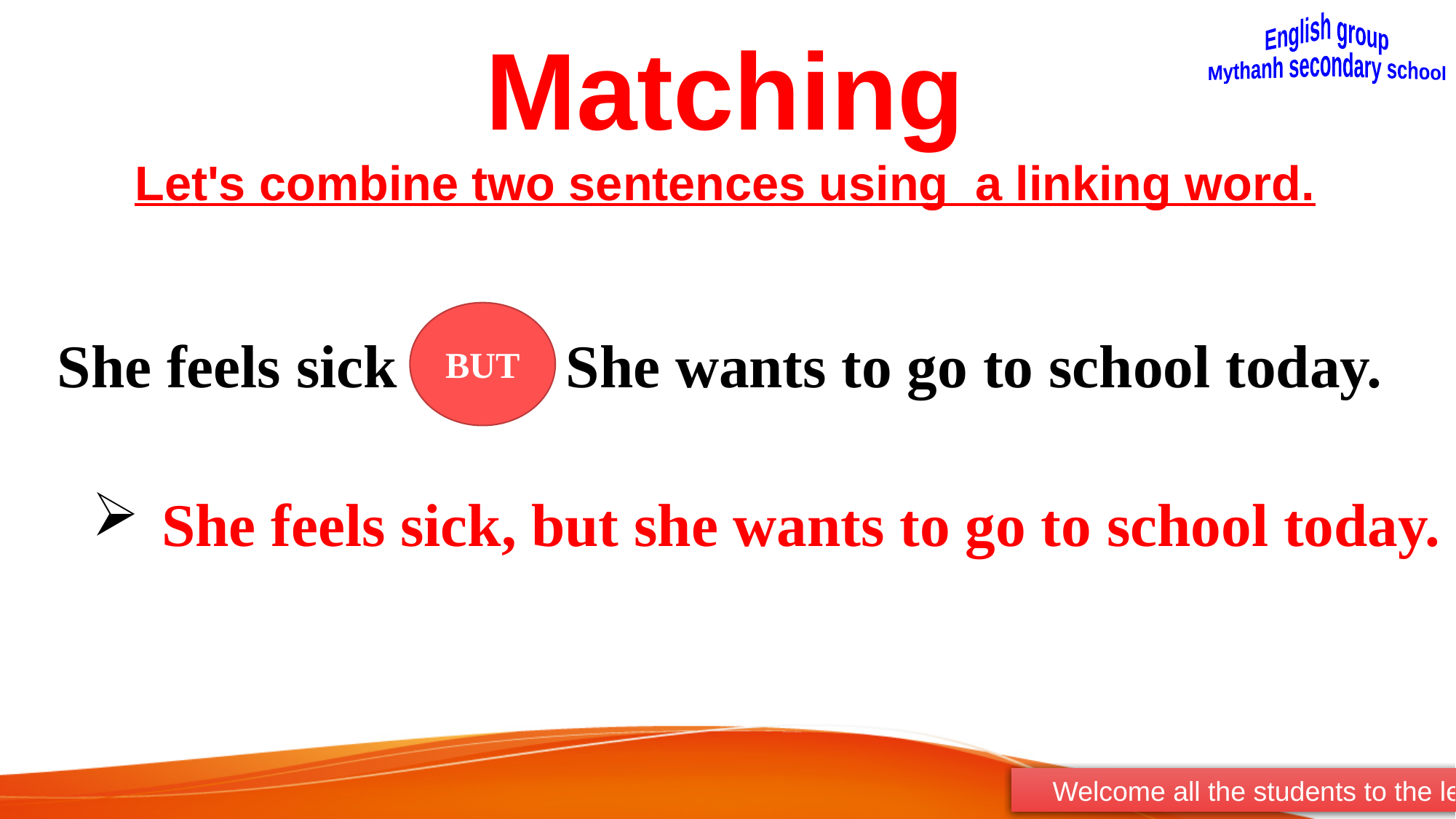

English group
Mythanh secondary school
Matching
Let's combine two sentences using  a linking word.
BUT
She feels sick .
She wants to go to school today.
 She feels sick, but she wants to go to school today.
    Welcome all the students to the lessons of English group - My Thanh Secondary school.